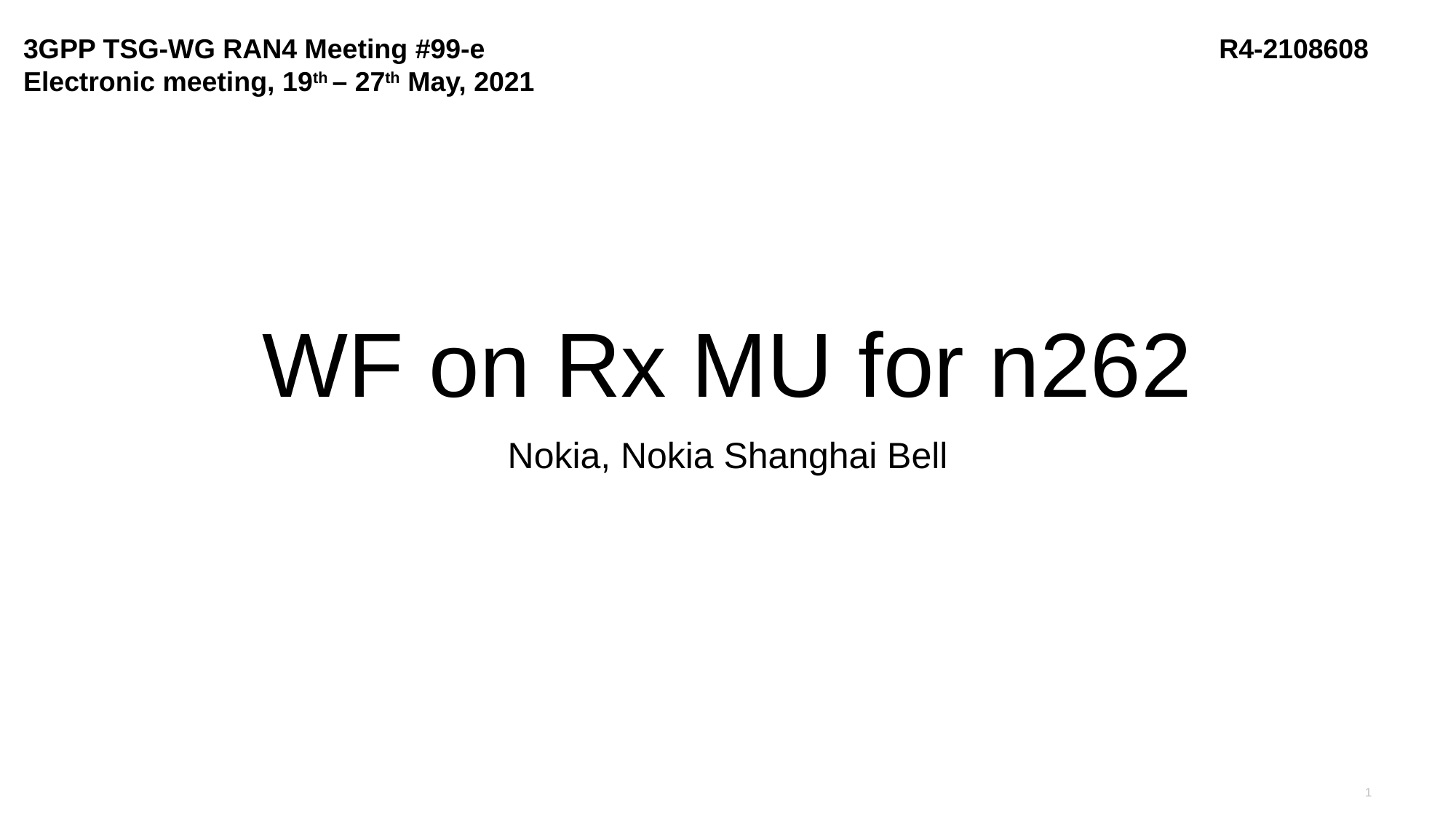

3GPP TSG-WG RAN4 Meeting #99-e
Electronic meeting, 19th – 27th May, 2021
R4-2108608
# WF on Rx MU for n262
Nokia, Nokia Shanghai Bell